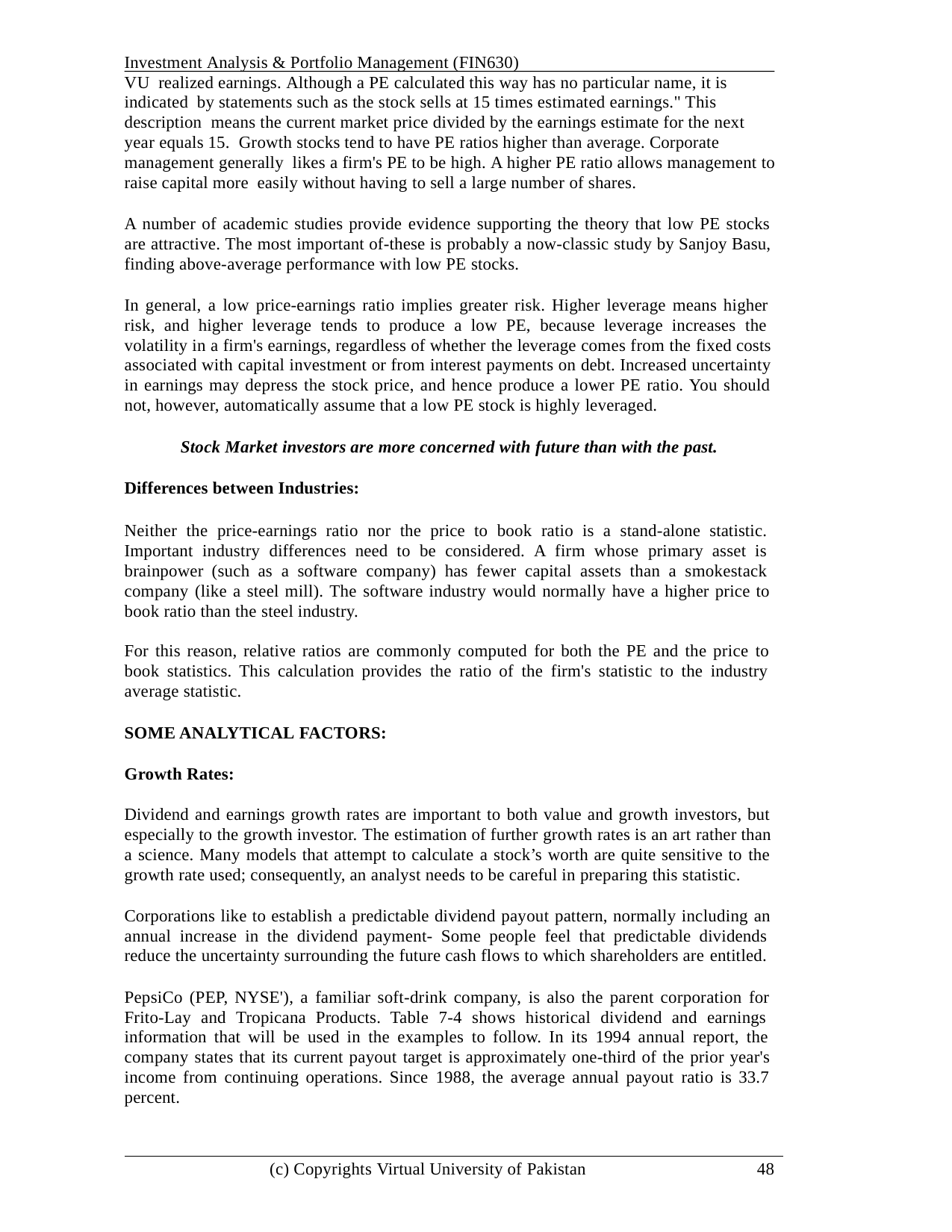

Investment Analysis & Portfolio Management (FIN630)	VU  realized earnings. Although a PE calculated this way has no particular name, it is indicated  by statements such as the stock sells at 15 times estimated earnings." This description  means the current market price divided by the earnings estimate for the next year equals 15.  Growth stocks tend to have PE ratios higher than average. Corporate management generally  likes a firm's PE to be high. A higher PE ratio allows management to raise capital more  easily without having to sell a large number of shares.

A number of academic studies provide evidence supporting the theory that low PE stocks  are attractive. The most important of-these is probably a now-classic study by Sanjoy Basu,  finding above-average performance with low PE stocks.

In general, a low price-earnings ratio implies greater risk. Higher leverage means higher  risk, and higher leverage tends to produce a low PE, because leverage increases the  volatility in a firm's earnings, regardless of whether the leverage comes from the fixed costs  associated with capital investment or from interest payments on debt. Increased uncertainty  in earnings may depress the stock price, and hence produce a lower PE ratio. You should  not, however, automatically assume that a low PE stock is highly leveraged.

Stock Market investors are more concerned with future than with the past.

Differences between Industries:

Neither the price-earnings ratio nor the price to book ratio is a stand-alone statistic.  Important industry differences need to be considered. A firm whose primary asset is  brainpower (such as a software company) has fewer capital assets than a smokestack  company (like a steel mill). The software industry would normally have a higher price to  book ratio than the steel industry.

For this reason, relative ratios are commonly computed for both the PE and the price to  book statistics. This calculation provides the ratio of the firm's statistic to the industry  average statistic.

SOME ANALYTICAL FACTORS:

Growth Rates:

Dividend and earnings growth rates are important to both value and growth investors, but  especially to the growth investor. The estimation of further growth rates is an art rather than  a science. Many models that attempt to calculate a stock’s worth are quite sensitive to the  growth rate used; consequently, an analyst needs to be careful in preparing this statistic.

Corporations like to establish a predictable dividend payout pattern, normally including an  annual increase in the dividend payment- Some people feel that predictable dividends  reduce the uncertainty surrounding the future cash flows to which shareholders are entitled.

PepsiCo (PEP, NYSE'), a familiar soft-drink company, is also the parent corporation for  Frito-Lay and Tropicana Products. Table 7-4 shows historical dividend and earnings  information that will be used in the examples to follow. In its 1994 annual report, the  company states that its current payout target is approximately one-third of the prior year's  income from continuing operations. Since 1988, the average annual payout ratio is 33.7  percent.

(c) Copyrights Virtual University of Pakistan
48